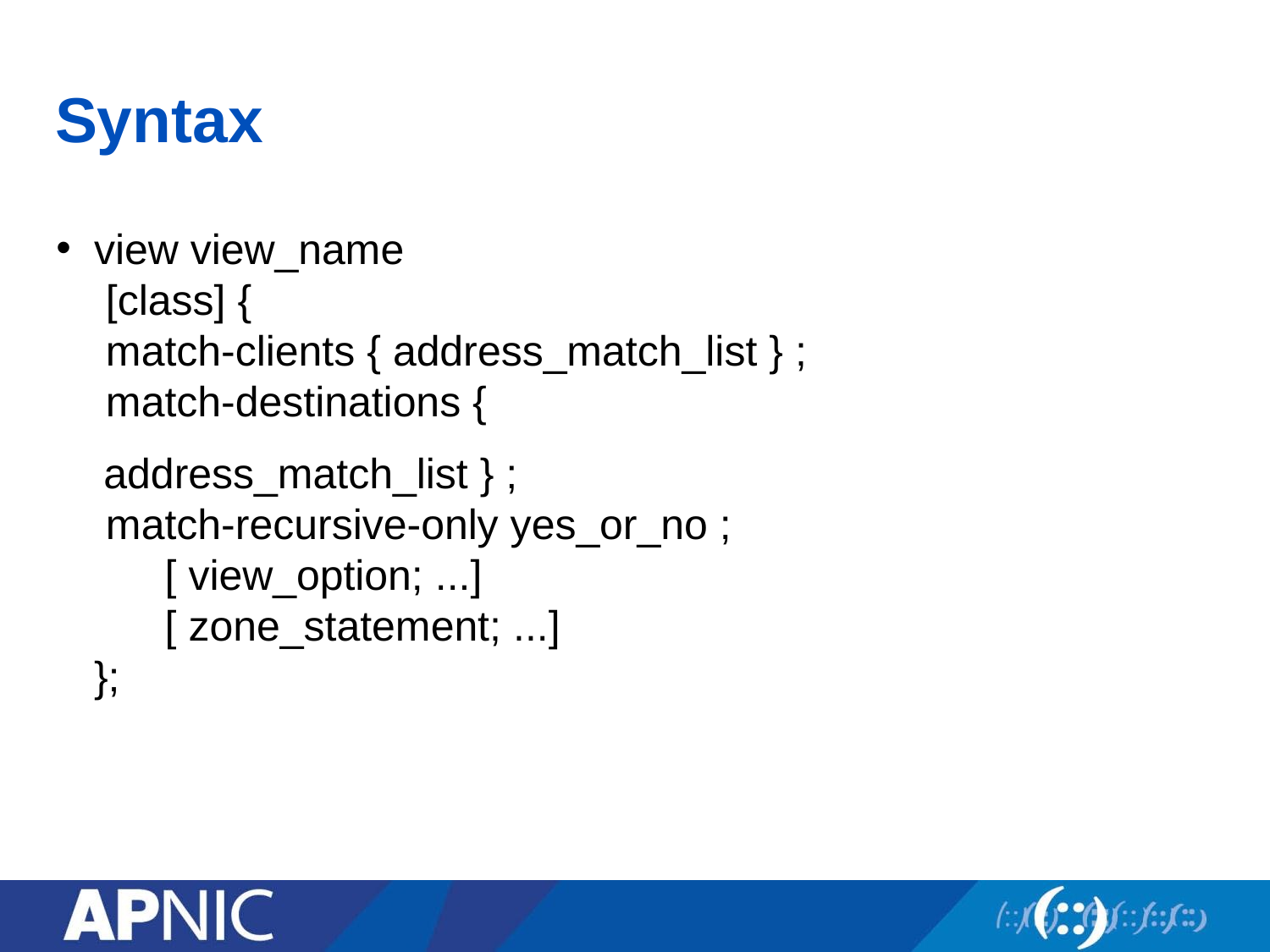

# Syntax
view view_name
 [class] {
 match-clients { address_match_list } ;
 match-destinations {
    address_match_list } ;
 match-recursive-only yes_or_no ;
      [ view_option; ...]
      [ zone_statement; ...]
};